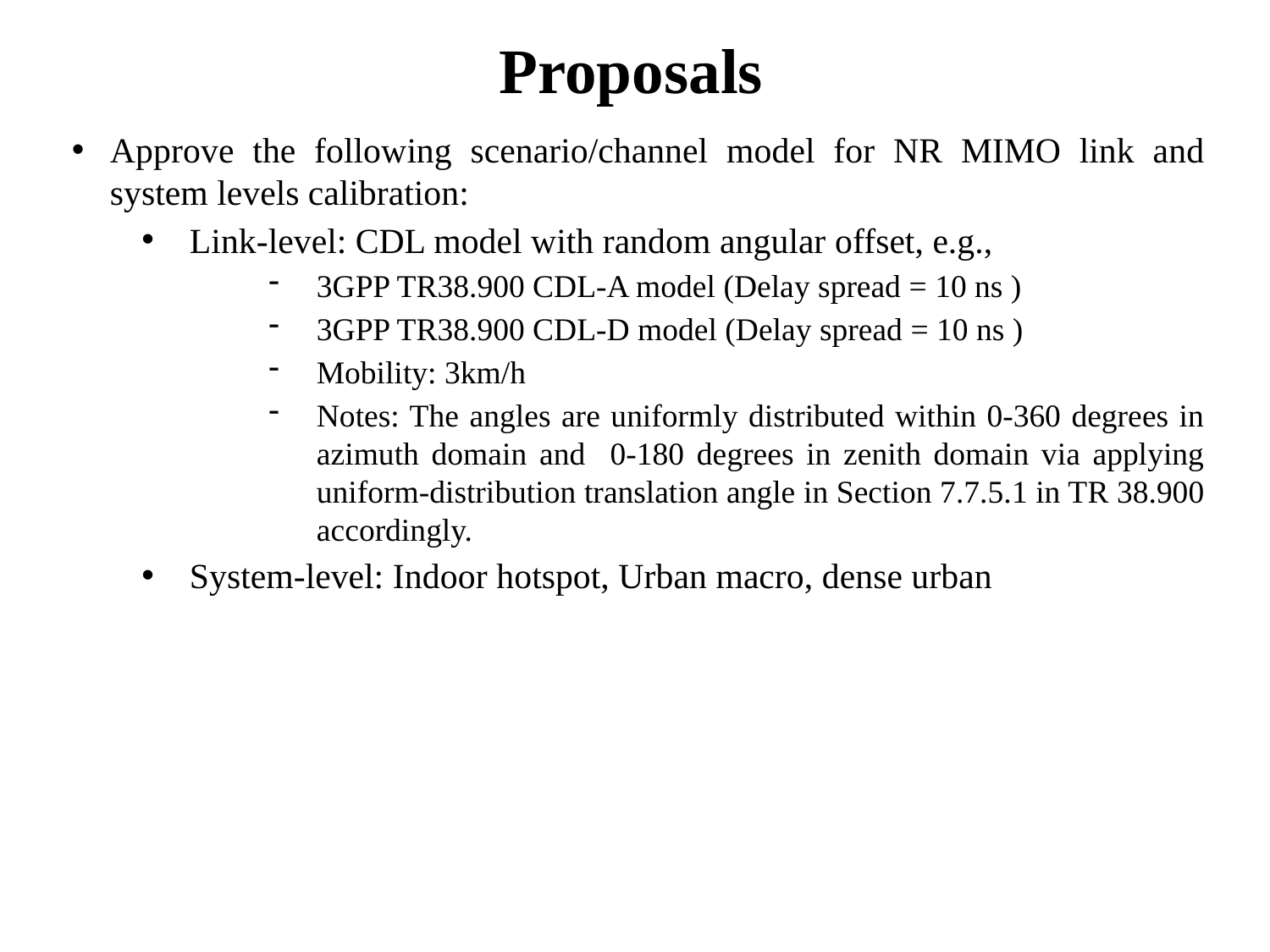

# Proposals
Approve the following scenario/channel model for NR MIMO link and system levels calibration:
Link-level: CDL model with random angular offset, e.g.,
3GPP TR38.900 CDL-A model (Delay spread = 10 ns )
3GPP TR38.900 CDL-D model (Delay spread = 10 ns )
Mobility: 3km/h
Notes: The angles are uniformly distributed within 0-360 degrees in azimuth domain and  0-180 degrees in zenith domain via applying uniform-distribution translation angle in Section 7.7.5.1 in TR 38.900 accordingly.
System-level: Indoor hotspot, Urban macro, dense urban